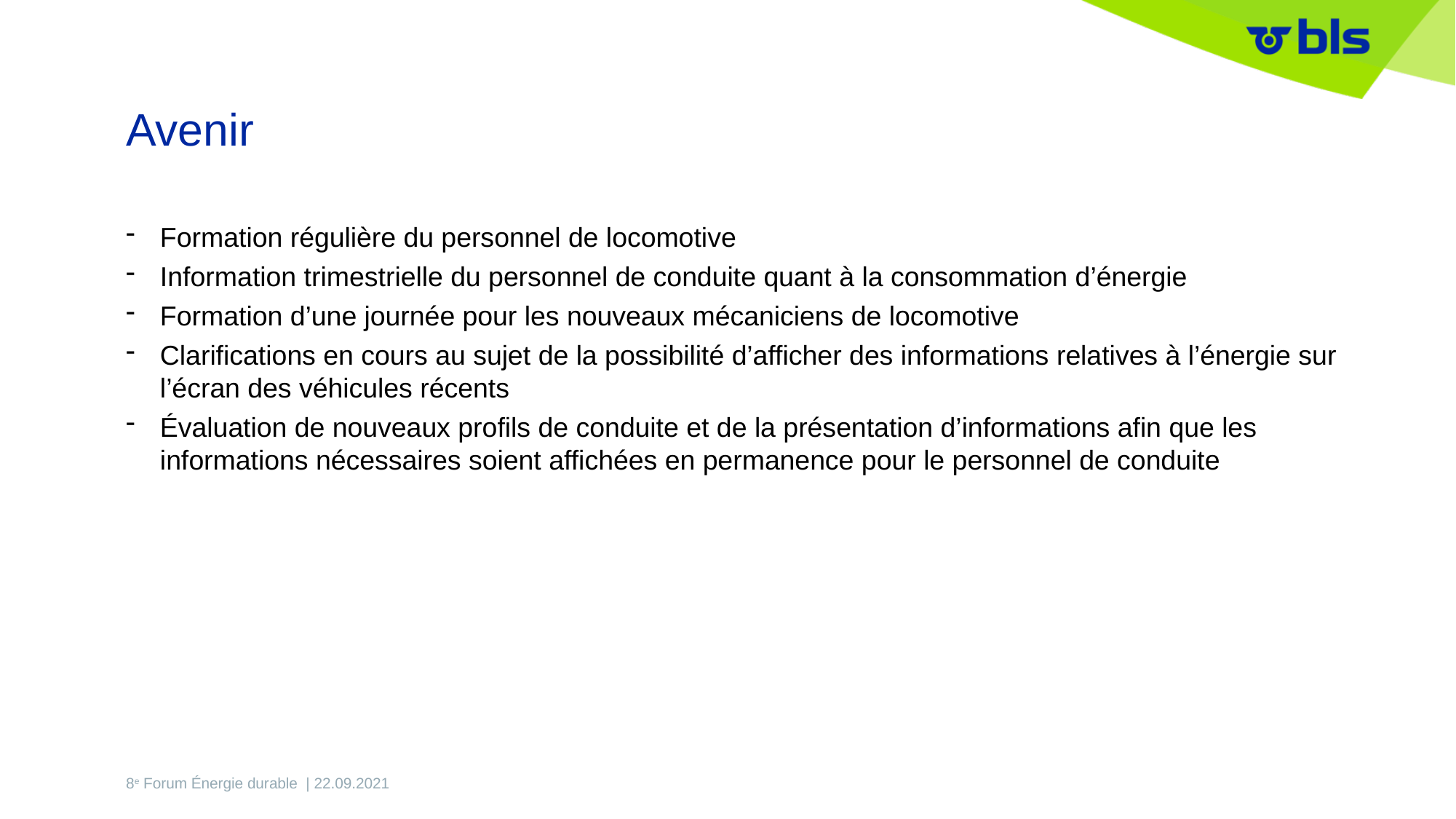

# Avenir
Formation régulière du personnel de locomotive
Information trimestrielle du personnel de conduite quant à la consommation d’énergie
Formation d’une journée pour les nouveaux mécaniciens de locomotive
Clarifications en cours au sujet de la possibilité d’afficher des informations relatives à l’énergie sur l’écran des véhicules récents
Évaluation de nouveaux profils de conduite et de la présentation d’informations afin que les informations nécessaires soient affichées en permanence pour le personnel de conduite

8e Forum Énergie durable  | 22.09.2021